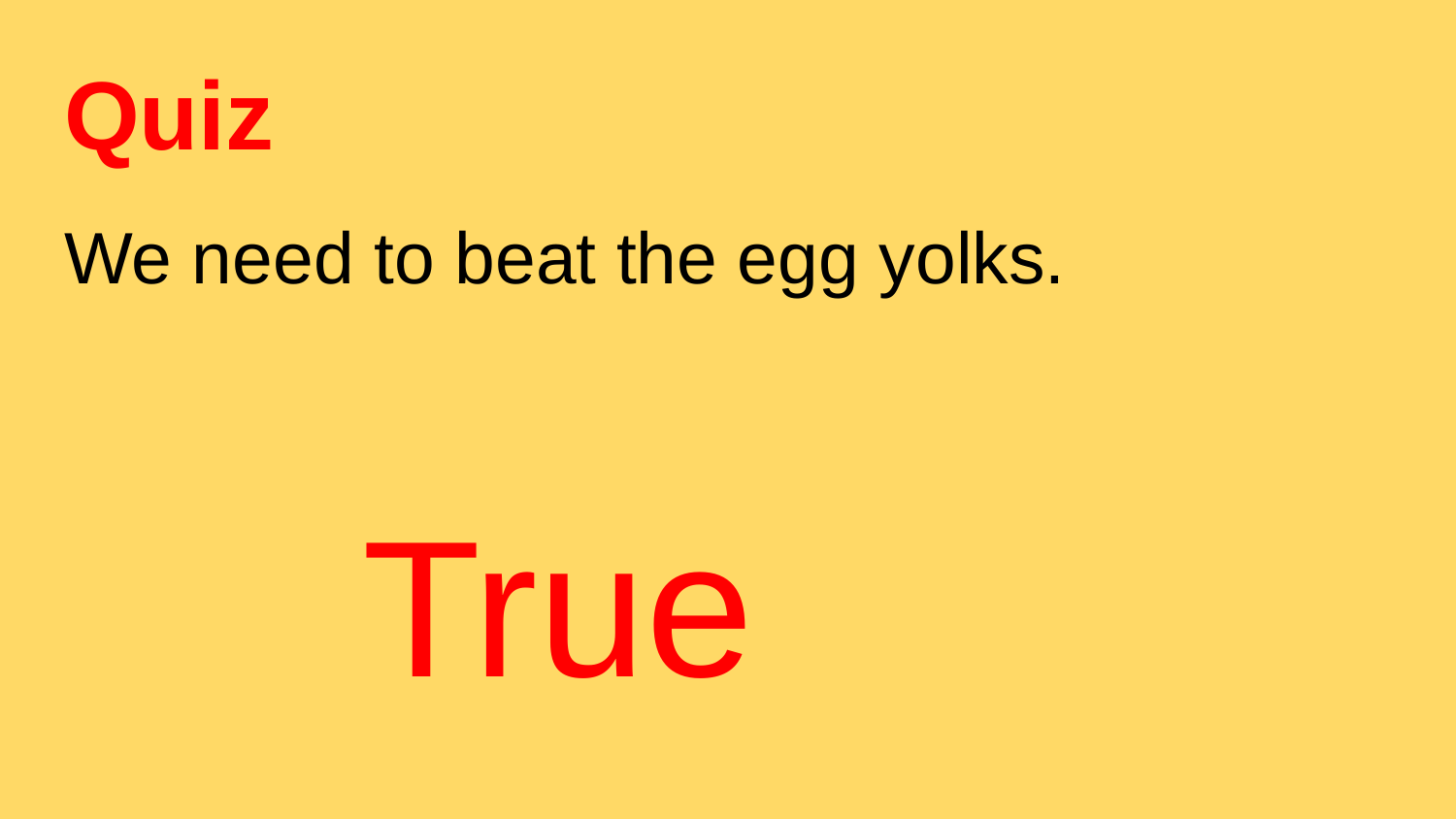

# Quiz
We need to beat the egg yolks.
 True